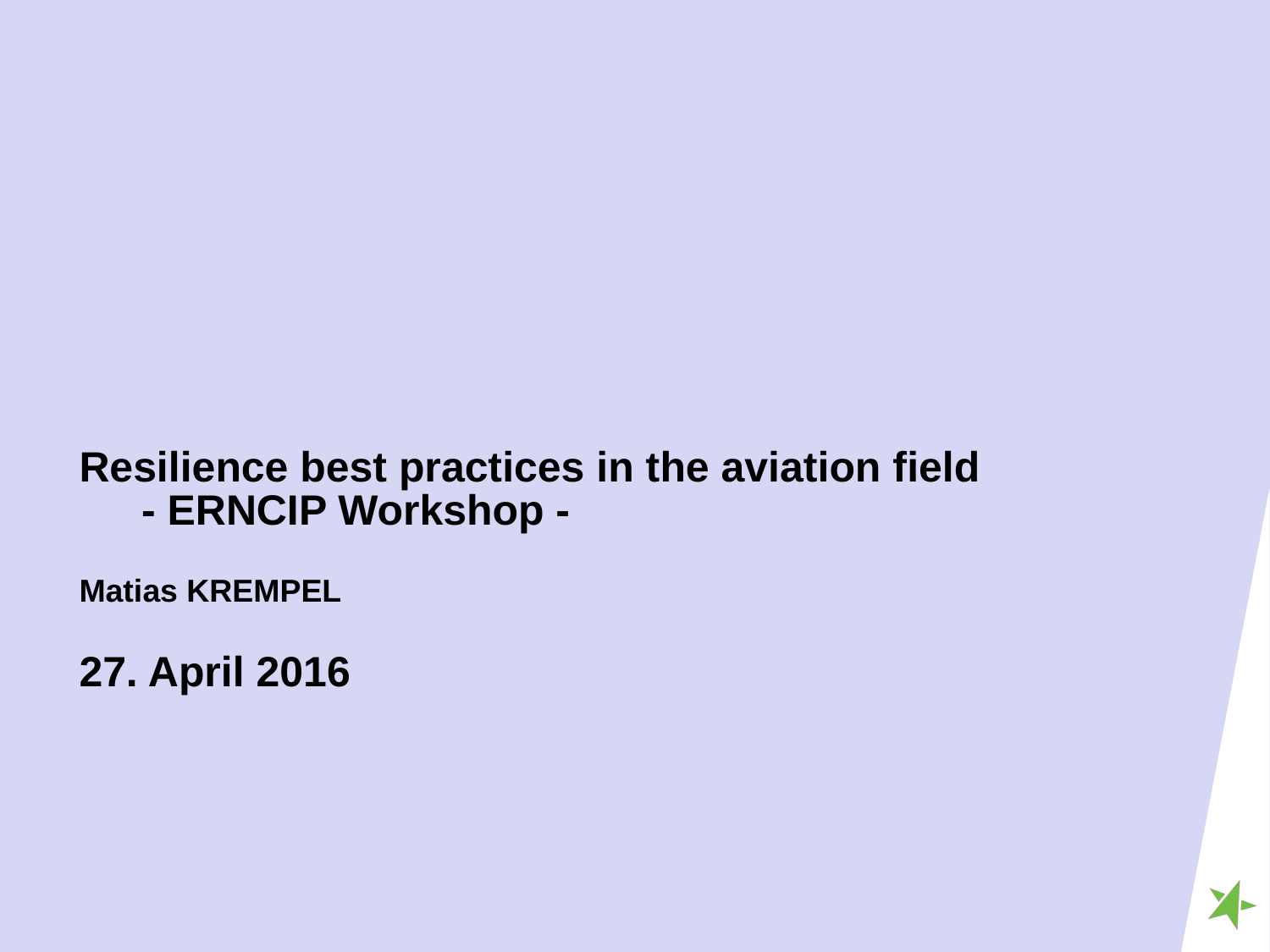

Resilience best practices in the aviation field
	- ERNCIP Workshop -
Matias KREMPEL

27. April 2016